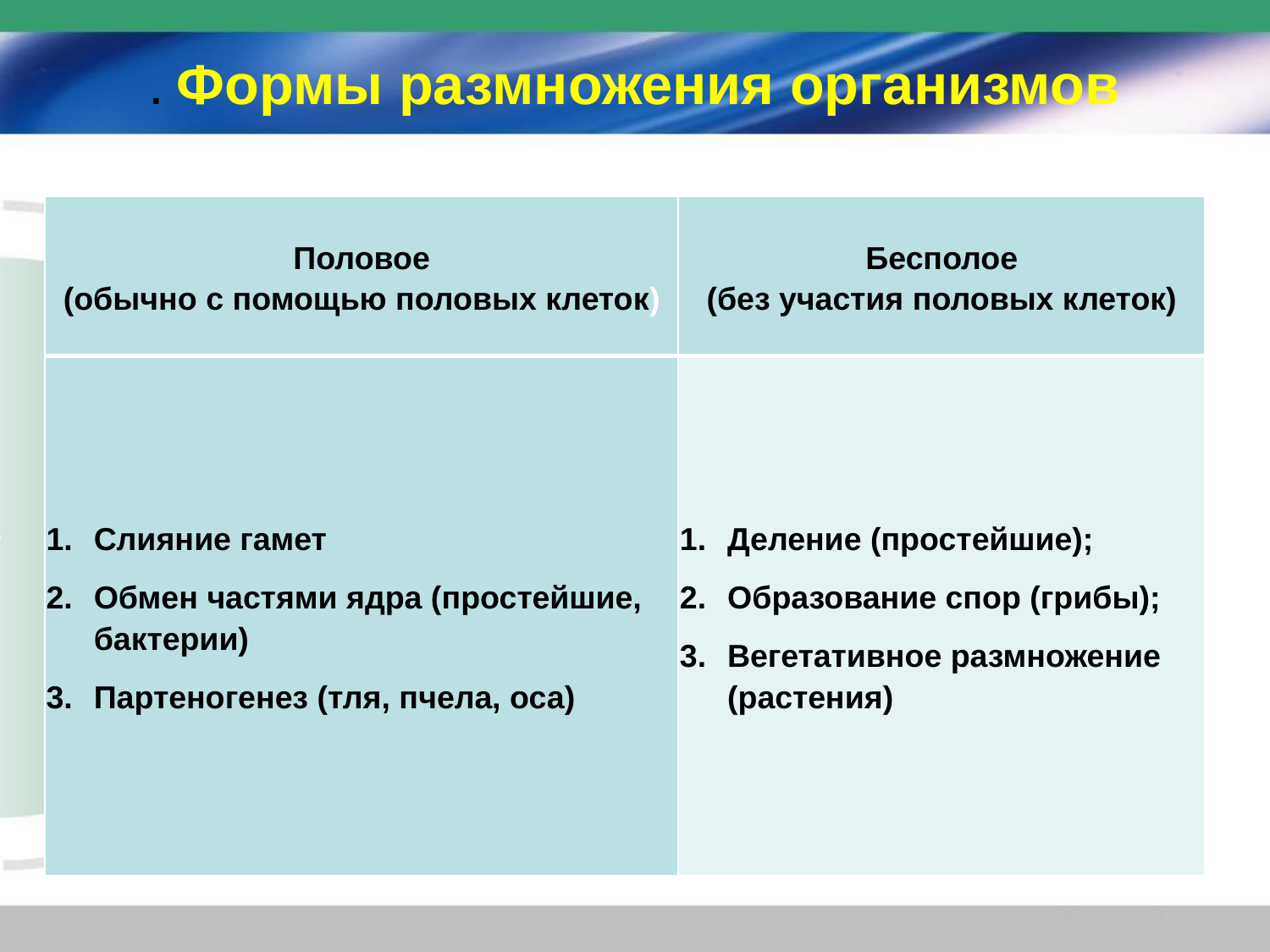

# . Формы размножения организмов
| Половое (обычно с помощью половых клеток) | Бесполое (без участия половых клеток) |
| --- | --- |
| Слияние гамет Обмен частями ядра (простейшие, бактерии) Партеногенез (тля, пчела, оса) | Деление (простейшие); Образование спор (грибы); Вегетативное размножение (растения) |